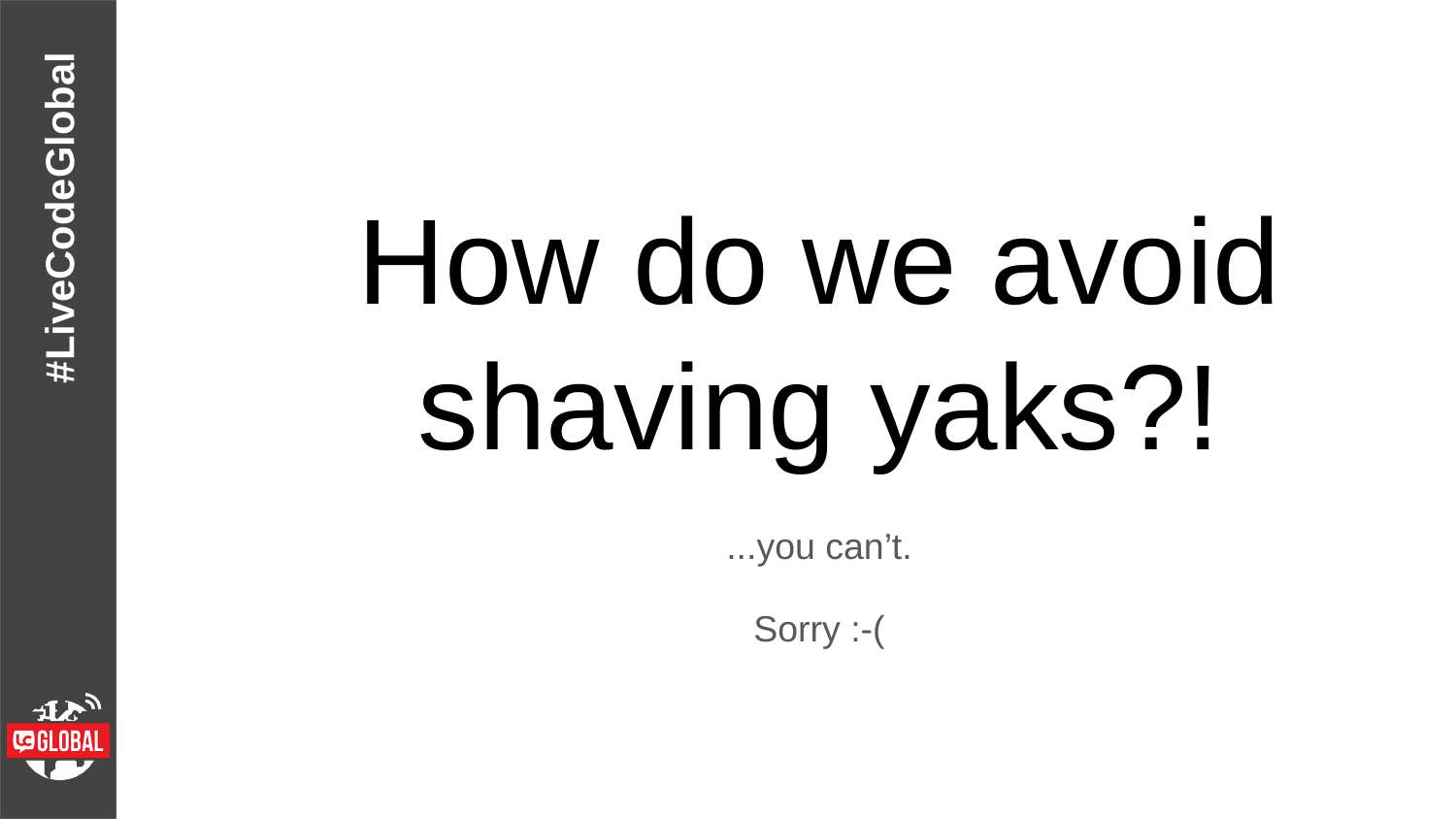

# How do we avoid shaving yaks?!
...you can’t.
Sorry :-(